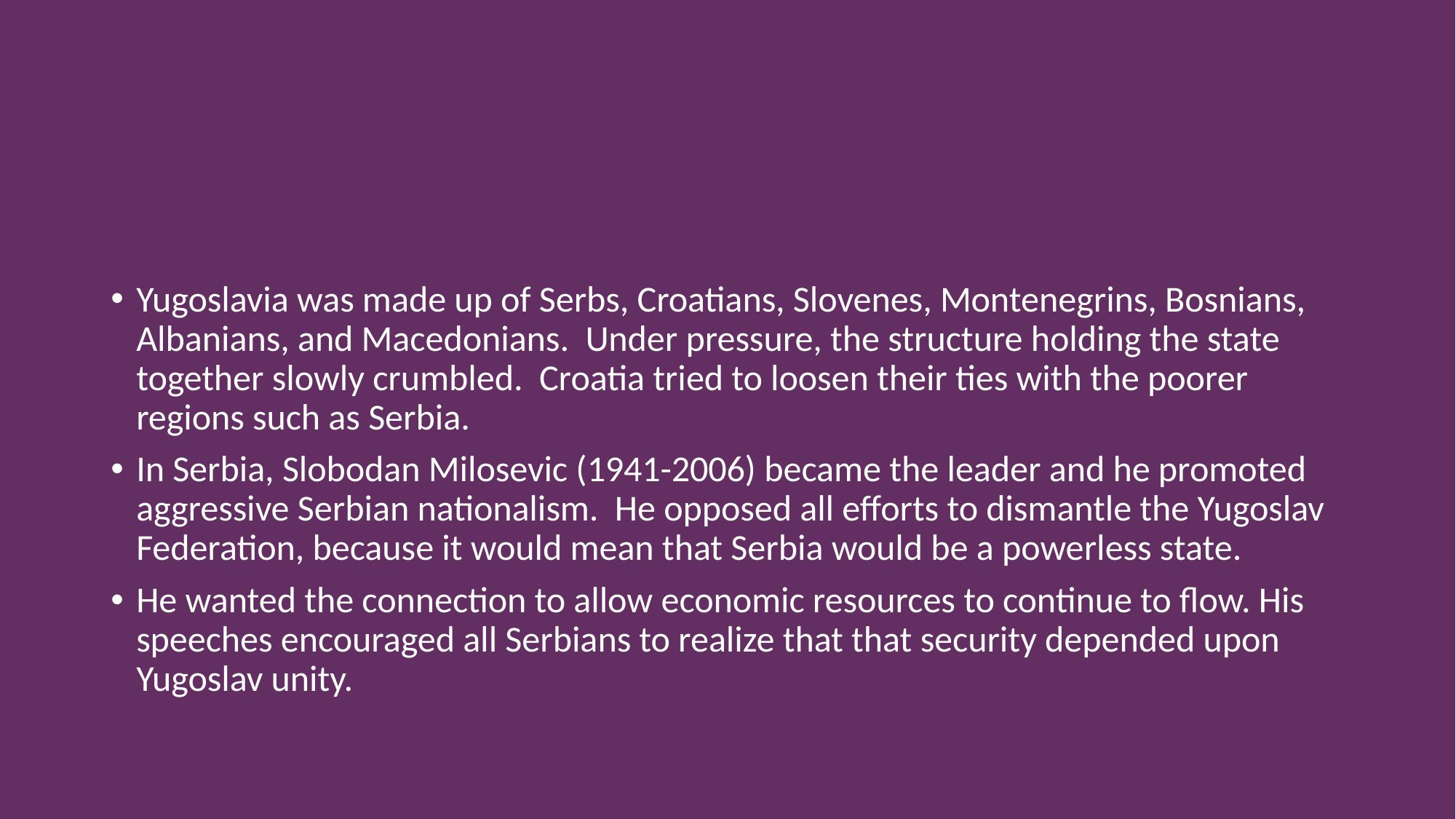

Yugoslavia was made up of Serbs, Croatians, Slovenes, Montenegrins, Bosnians, Albanians, and Macedonians.  Under pressure, the structure holding the state together slowly crumbled.  Croatia tried to loosen their ties with the poorer regions such as Serbia.
In Serbia, Slobodan Milosevic (1941-2006) became the leader and he promoted aggressive Serbian nationalism.  He opposed all efforts to dismantle the Yugoslav Federation, because it would mean that Serbia would be a powerless state.
He wanted the connection to allow economic resources to continue to flow. His speeches encouraged all Serbians to realize that that security depended upon Yugoslav unity.